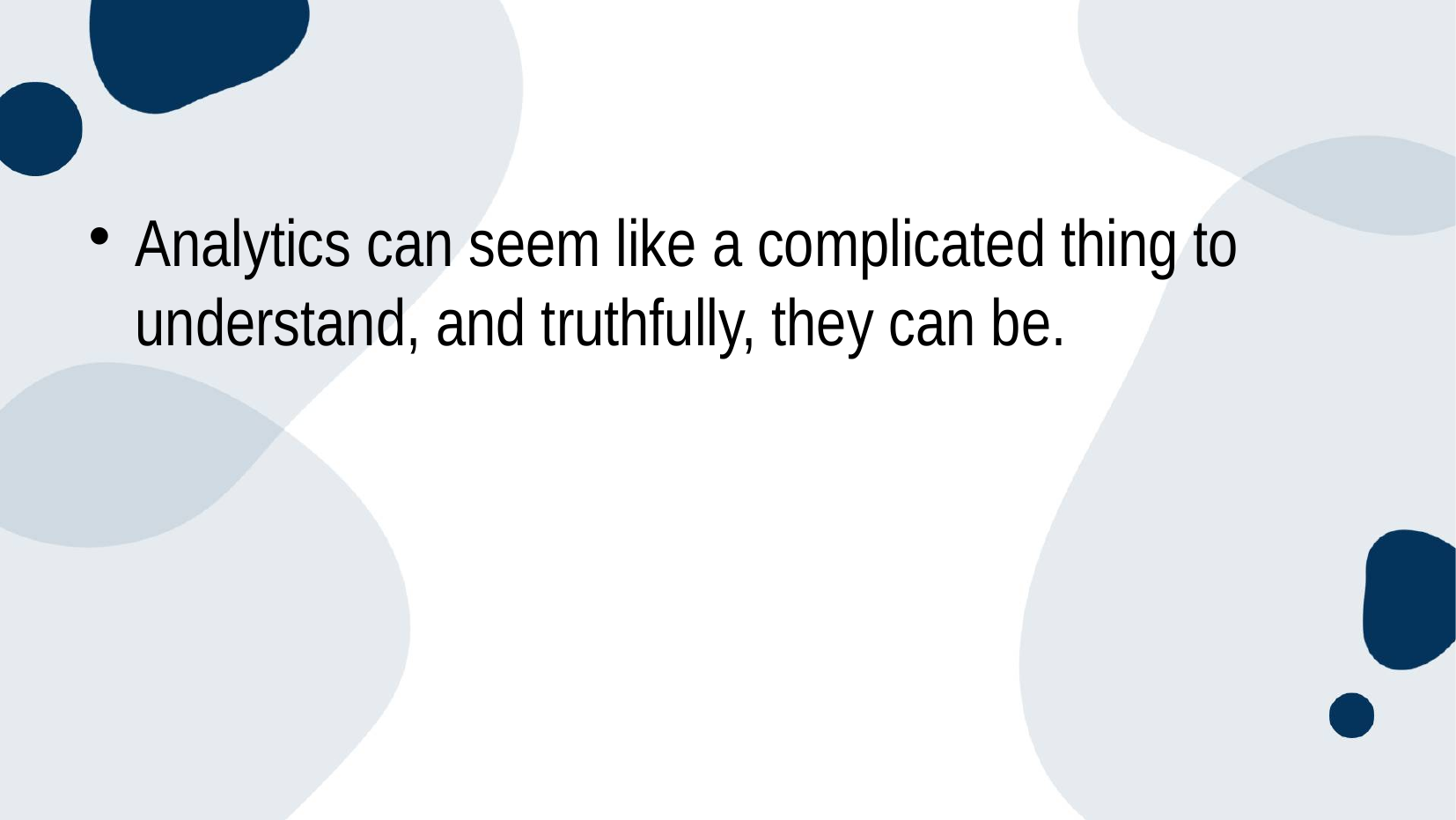

Analytics can seem like a complicated thing to understand, and truthfully, they can be.